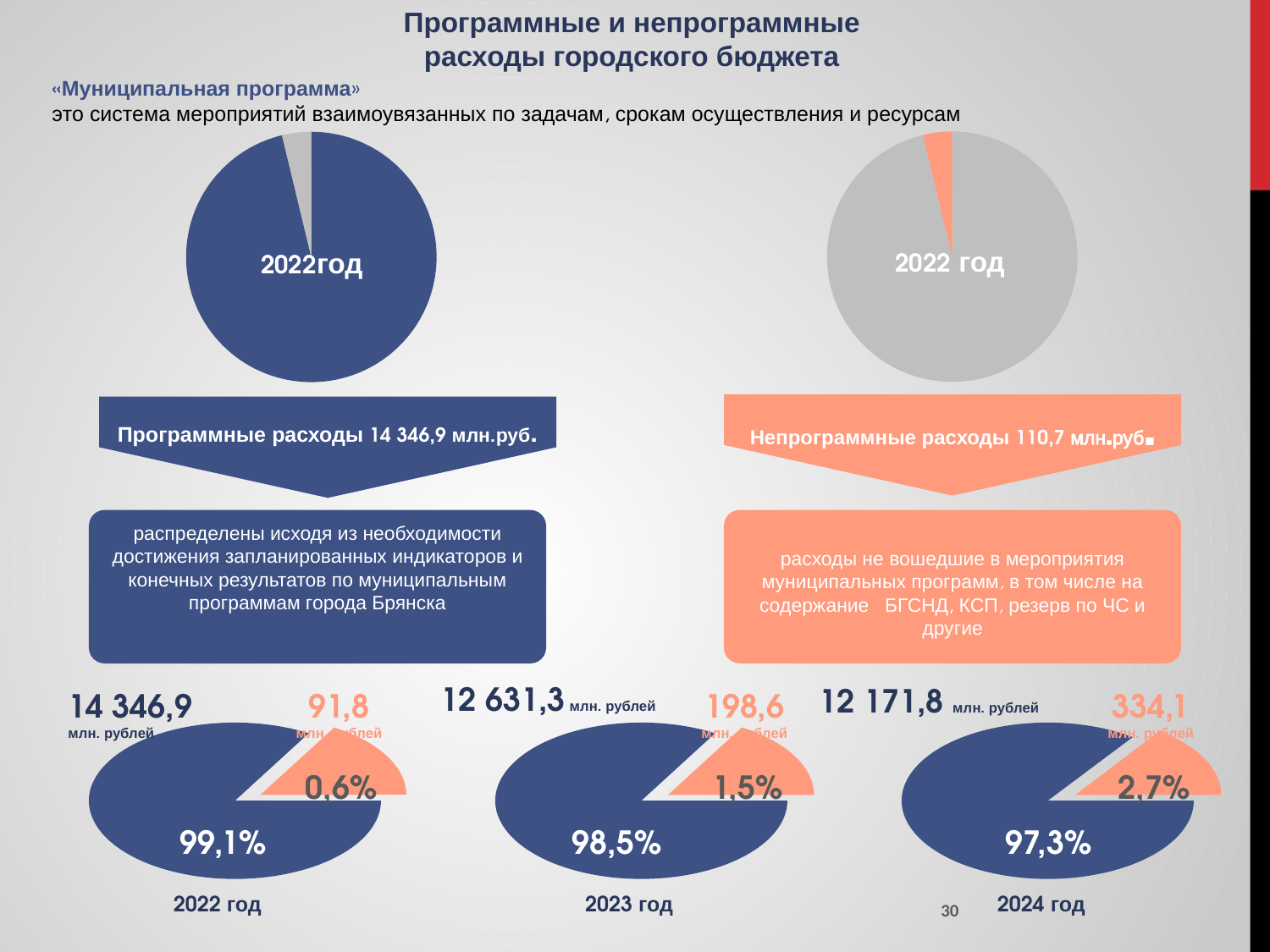

Программные и непрограммные
расходы городского бюджета
«Муниципальная программа»
это система мероприятий взаимоувязанных по задачам, срокам осуществления и ресурсам

### Chart

| Category | Продажи | Столбец1 | Столбец2 |
|---|---|---|---|
| Кв. 1 | 132.8 | 132.8 | 132.8 |
| Кв. 2 | 5.2 | None | 5.2 |

### Chart

| Category | Продажи | Столбец1 | Столбец2 |
|---|---|---|---|
| Кв. 1 | 132.8 | 132.8 | 132.8 |
| Кв. 2 | 5.2 | None | 5.2 |
Непрограммные расходы 110,7 млн.руб.
Программные расходы 14 346,9 млн.руб.
2022 год
2022год
распределены исходя из необходимости достижения запланированных индикаторов и конечных результатов по муниципальным программам города Брянска

расходы не вошедшие в мероприятия муниципальных программ, в том числе на содержание   БГСНД, КСП, резерв по ЧС и другие

12 631,3 млн. рублей

12 171,8 млн. рублей
14 346,9
млн. рублей
91,8
млн. рублей
198,6
млн. рублей
334,1
млн. рублей

0,6%
1,5%
2,7%
99,1%
98,5%
97,3%
30
2022 год
2023 год
2024 год